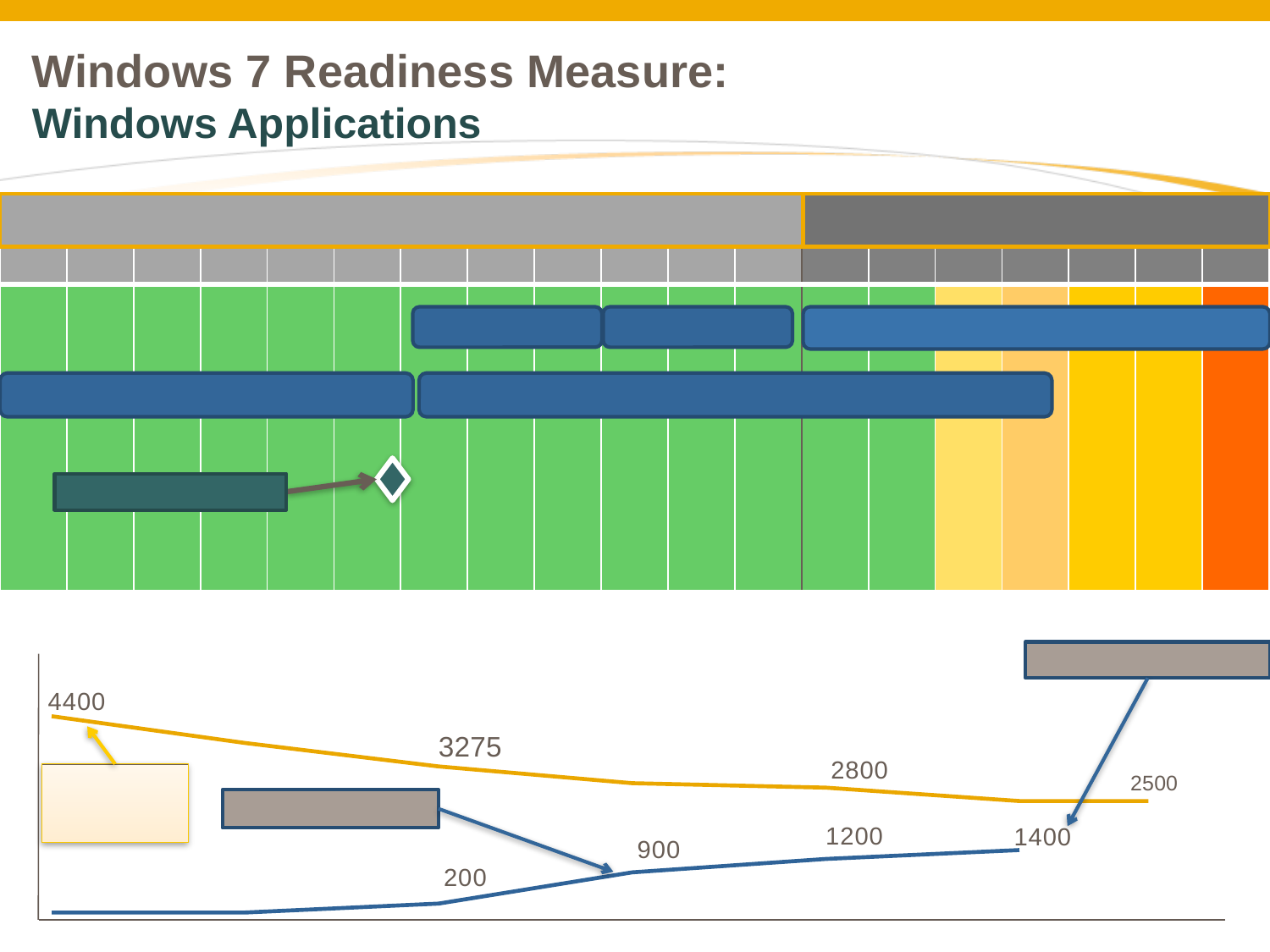

# Windows 7 Readiness Measure: Windows Applications

|  |  |  |  |  |  |  |  |  |  |  |  |  |  |  |  |  |  |  |
| --- | --- | --- | --- | --- | --- | --- | --- | --- | --- | --- | --- | --- | --- | --- | --- | --- | --- | --- |
|  |  |  |  |  |  |  |  |  |  |  |  |  |  |  |  |  |  |  |

### Chart

| Category | No of scripted apps | Win7 Portfolio |
|---|---|---|
| 40544 | 4400.0 | 0.0 |
| 40634 | 3800.0 | 0.0 |
| 40725 | 3275.0 | 200.0 |
| 40817 | 2899.0 | 900.0 |
| 40909 | 2800.0 | 1200.0 |
| 41000 | 2500.0 | 1400.0 |
| 41061 | 2500.0 | None |